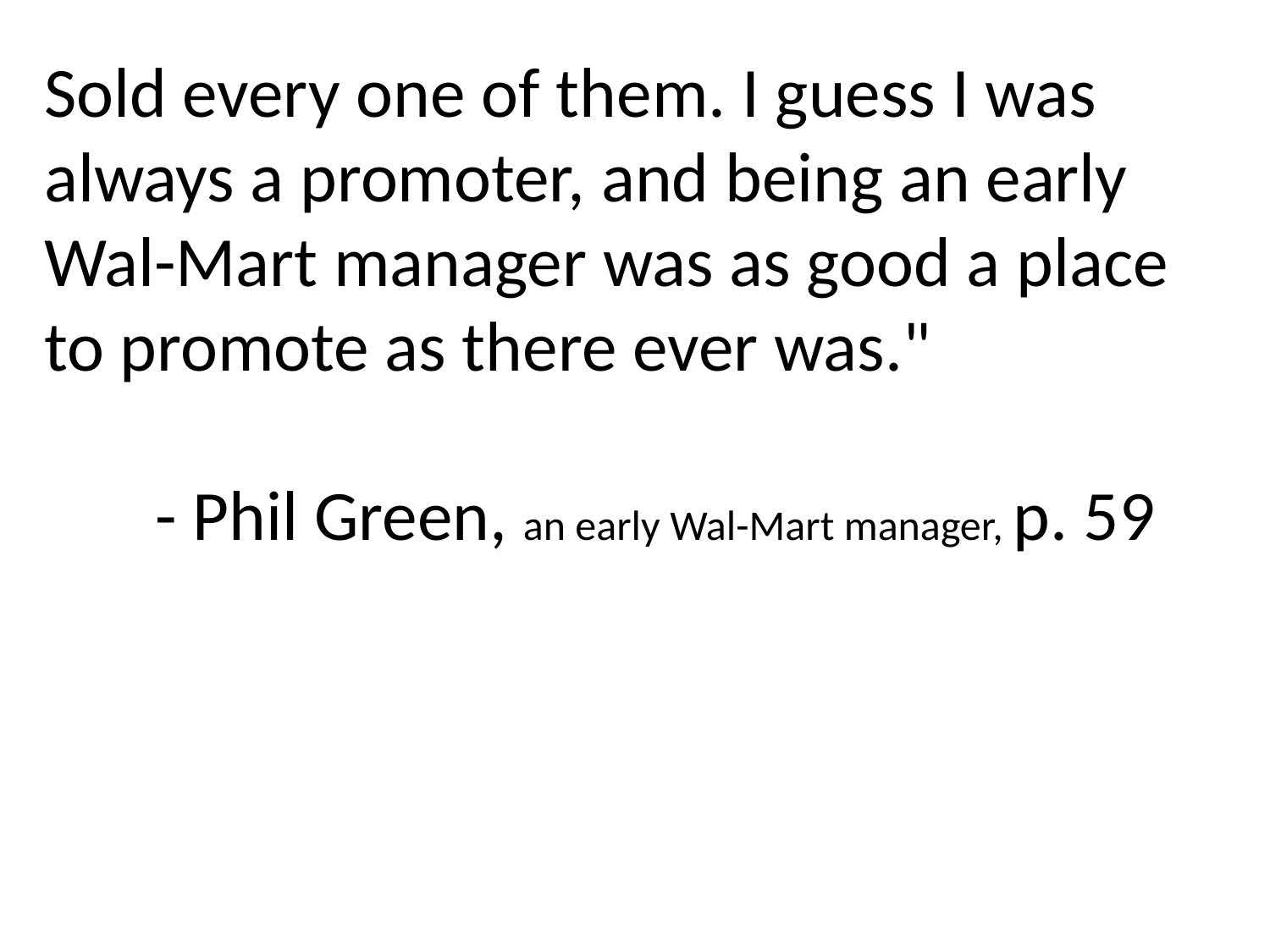

Sold every one of them. I guess I was always a promoter, and being an early Wal-Mart manager was as good a place to promote as there ever was."

       - Phil Green, an early Wal-Mart manager, p. 59